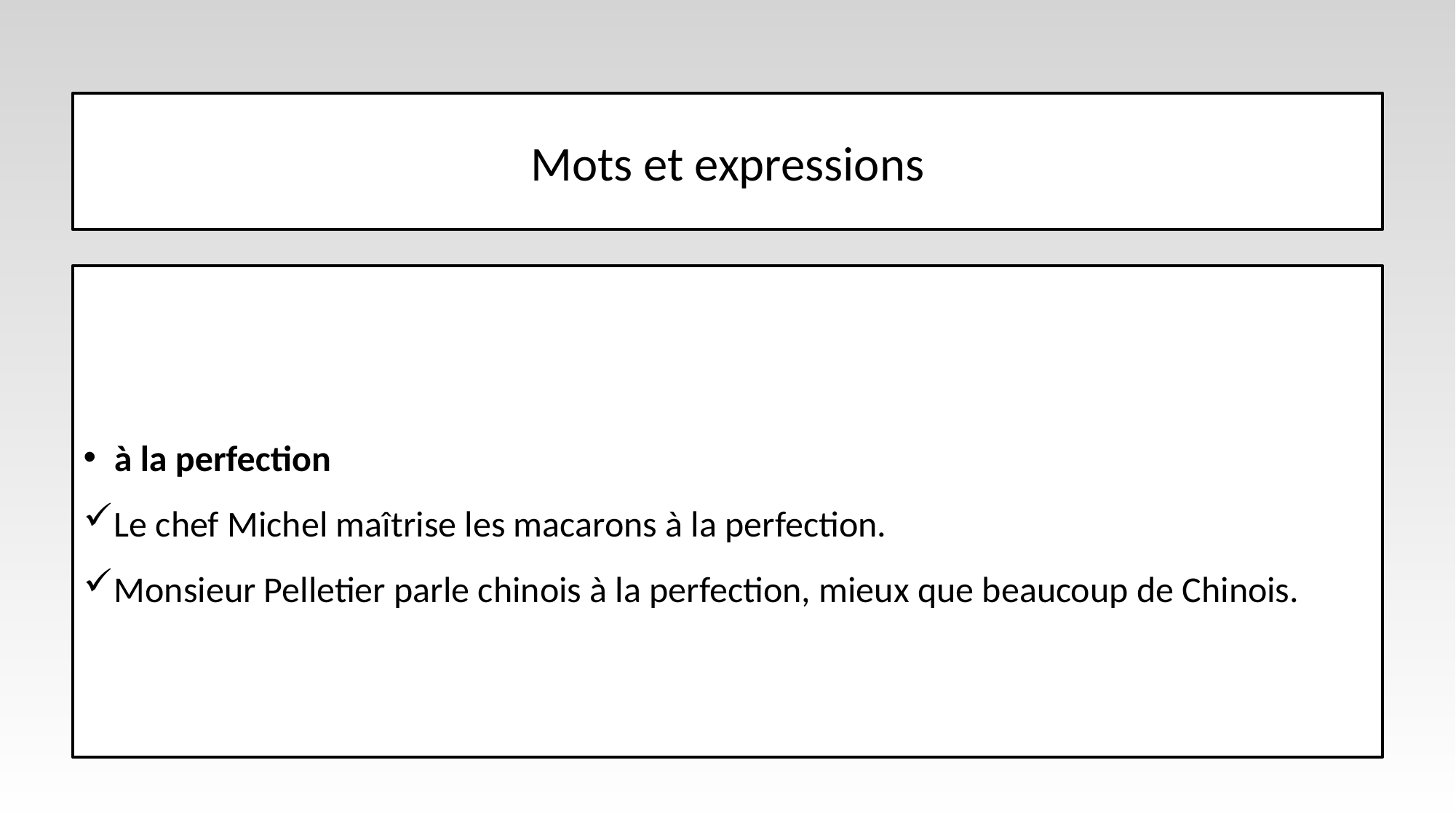

# Mots et expressions
à la perfection
Le chef Michel maîtrise les macarons à la perfection.
Monsieur Pelletier parle chinois à la perfection, mieux que beaucoup de Chinois.